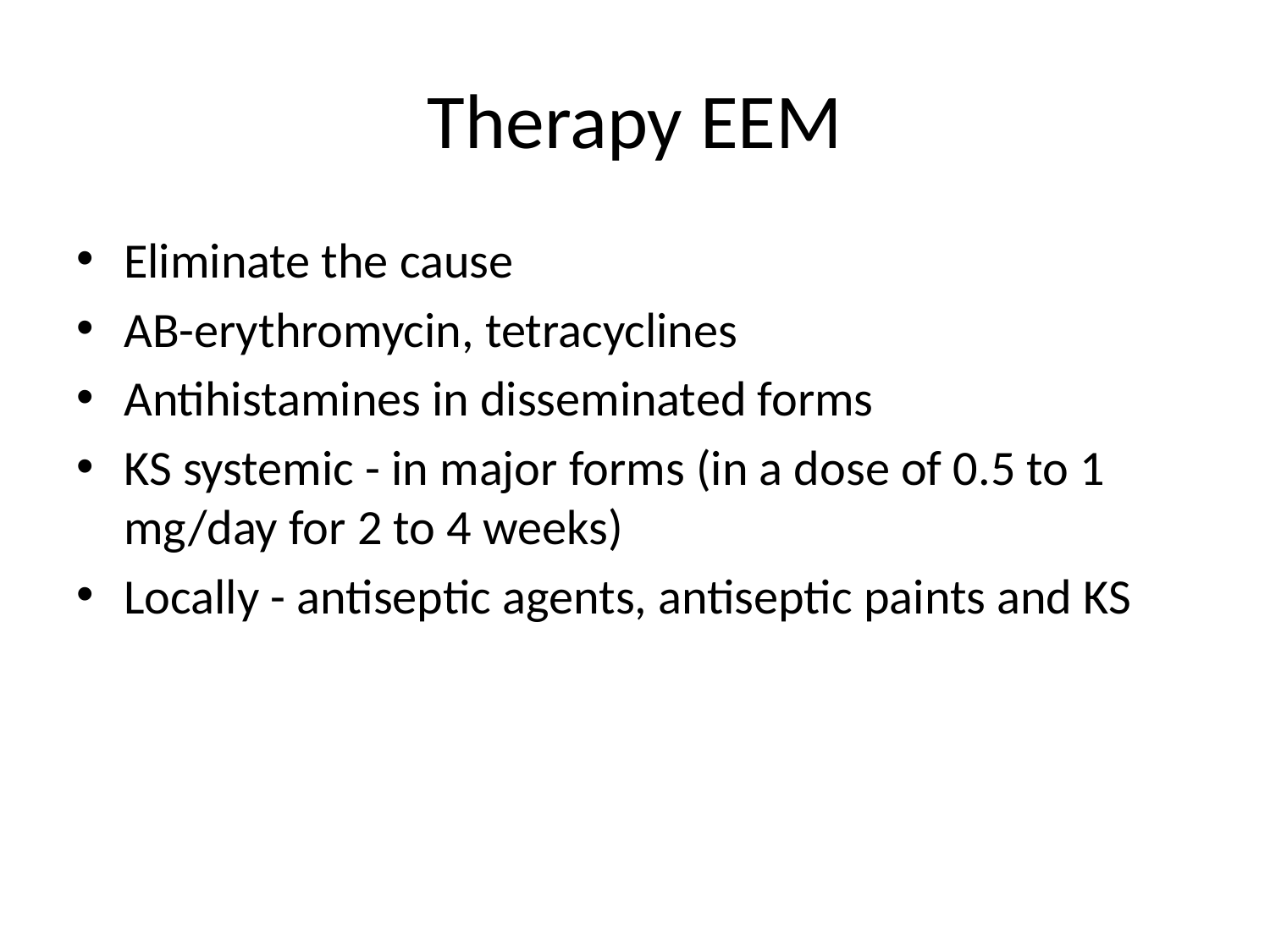

# Тherapy ЕЕМ
Eliminate the cause
AB-erythromycin, tetracyclines
Antihistamines in disseminated forms
KS systemic - in major forms (in a dose of 0.5 to 1 mg/day for 2 to 4 weeks)
Locally - antiseptic agents, antiseptic paints and KS